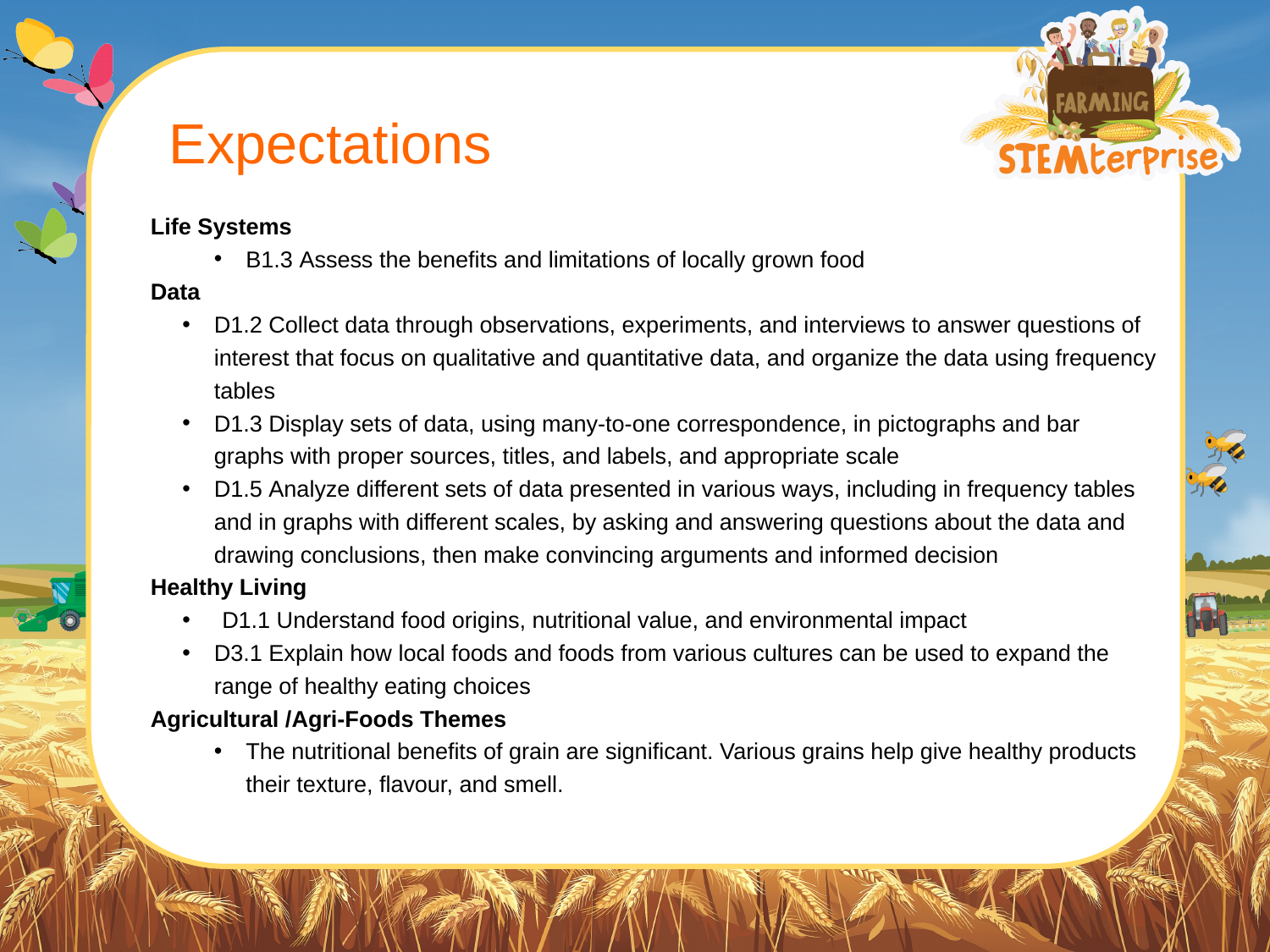

# Expectations
Life Systems
B1.3 Assess the benefits and limitations of locally grown food
Data
D1.2 Collect data through observations, experiments, and interviews to answer questions of interest that focus on qualitative and quantitative data, and organize the data using frequency tables
D1.3 Display sets of data, using many-to-one correspondence, in pictographs and bar graphs with proper sources, titles, and labels, and appropriate scale
D1.5 Analyze different sets of data presented in various ways, including in frequency tables and in graphs with different scales, by asking and answering questions about the data and drawing conclusions, then make convincing arguments and informed decision
Healthy Living
D1.1 Understand food origins, nutritional value, and environmental impact
D3.1 Explain how local foods and foods from various cultures can be used to expand the range of healthy eating choices
Agricultural /Agri-Foods Themes
The nutritional benefits of grain are significant. Various grains help give healthy products their texture, flavour, and smell.